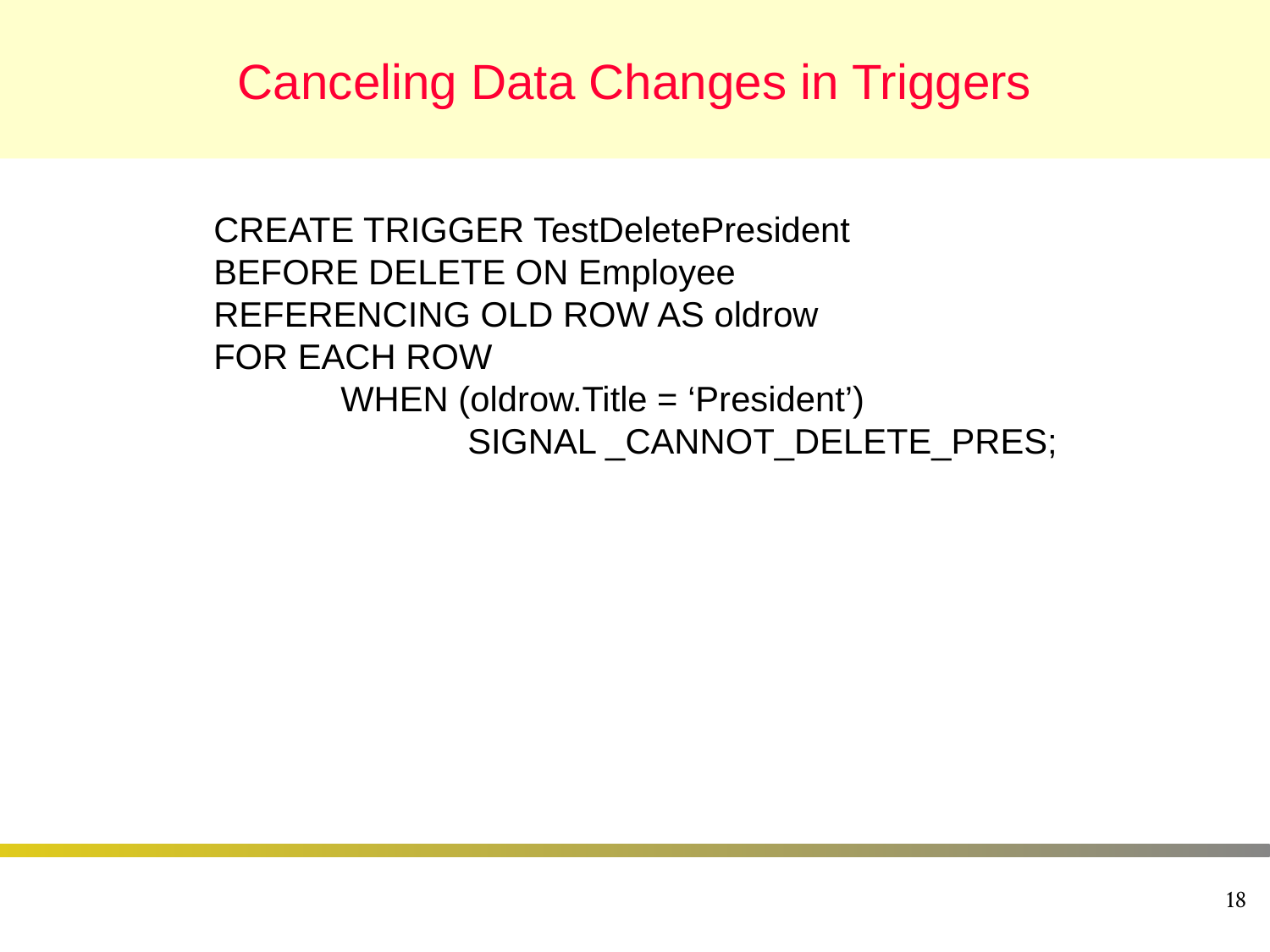

# Canceling Data Changes in Triggers
CREATE TRIGGER TestDeletePresident
BEFORE DELETE ON Employee
REFERENCING OLD ROW AS oldrow
FOR EACH ROW
	WHEN (oldrow.Title = ‘President’)
		SIGNAL _CANNOT_DELETE_PRES;

18